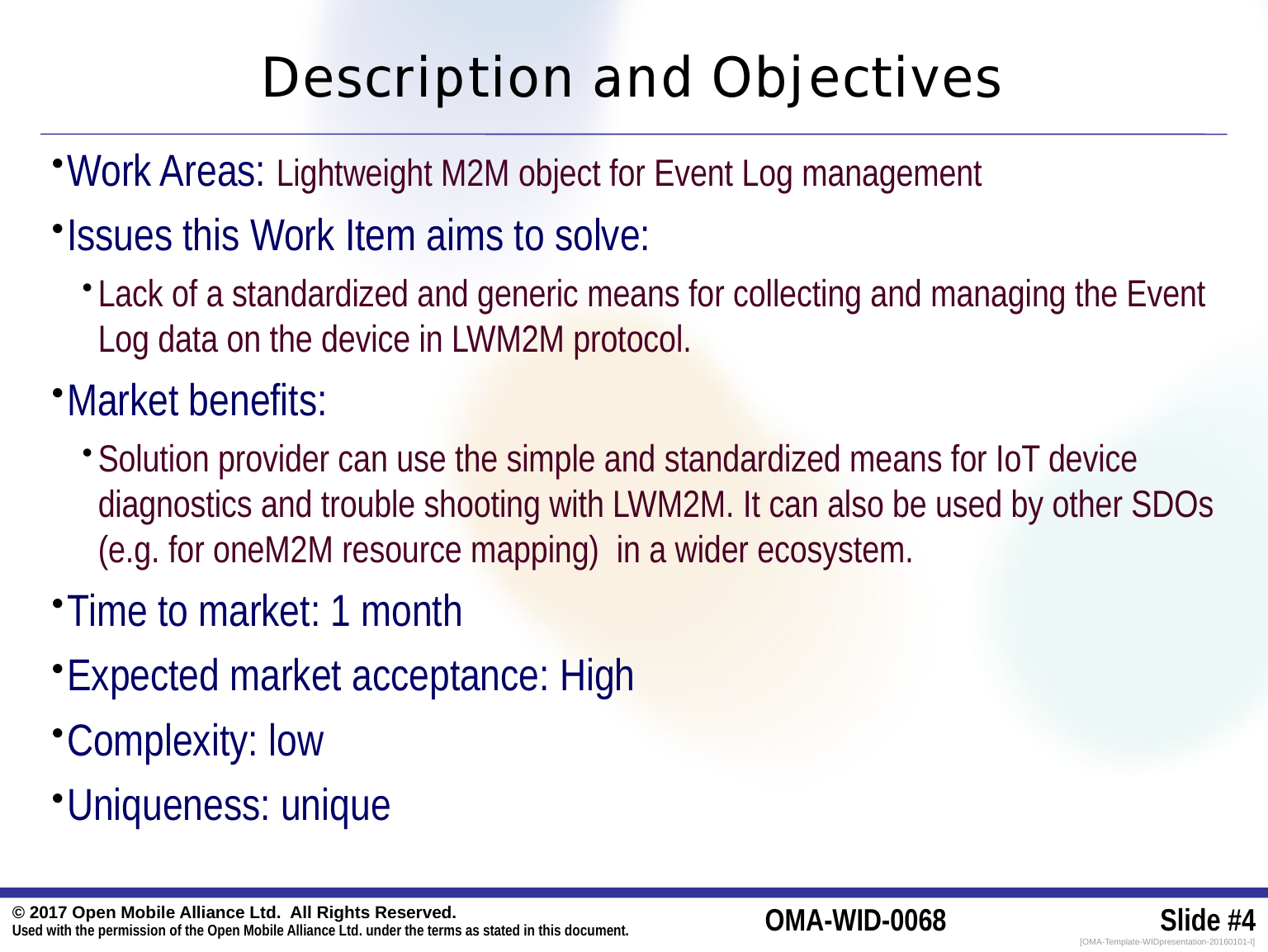

# Description and Objectives
Work Areas: Lightweight M2M object for Event Log management
Issues this Work Item aims to solve:
Lack of a standardized and generic means for collecting and managing the Event Log data on the device in LWM2M protocol.
Market benefits:
Solution provider can use the simple and standardized means for IoT device diagnostics and trouble shooting with LWM2M. It can also be used by other SDOs (e.g. for oneM2M resource mapping)  in a wider ecosystem.
Time to market: 1 month
Expected market acceptance: High
Complexity: low
Uniqueness: unique